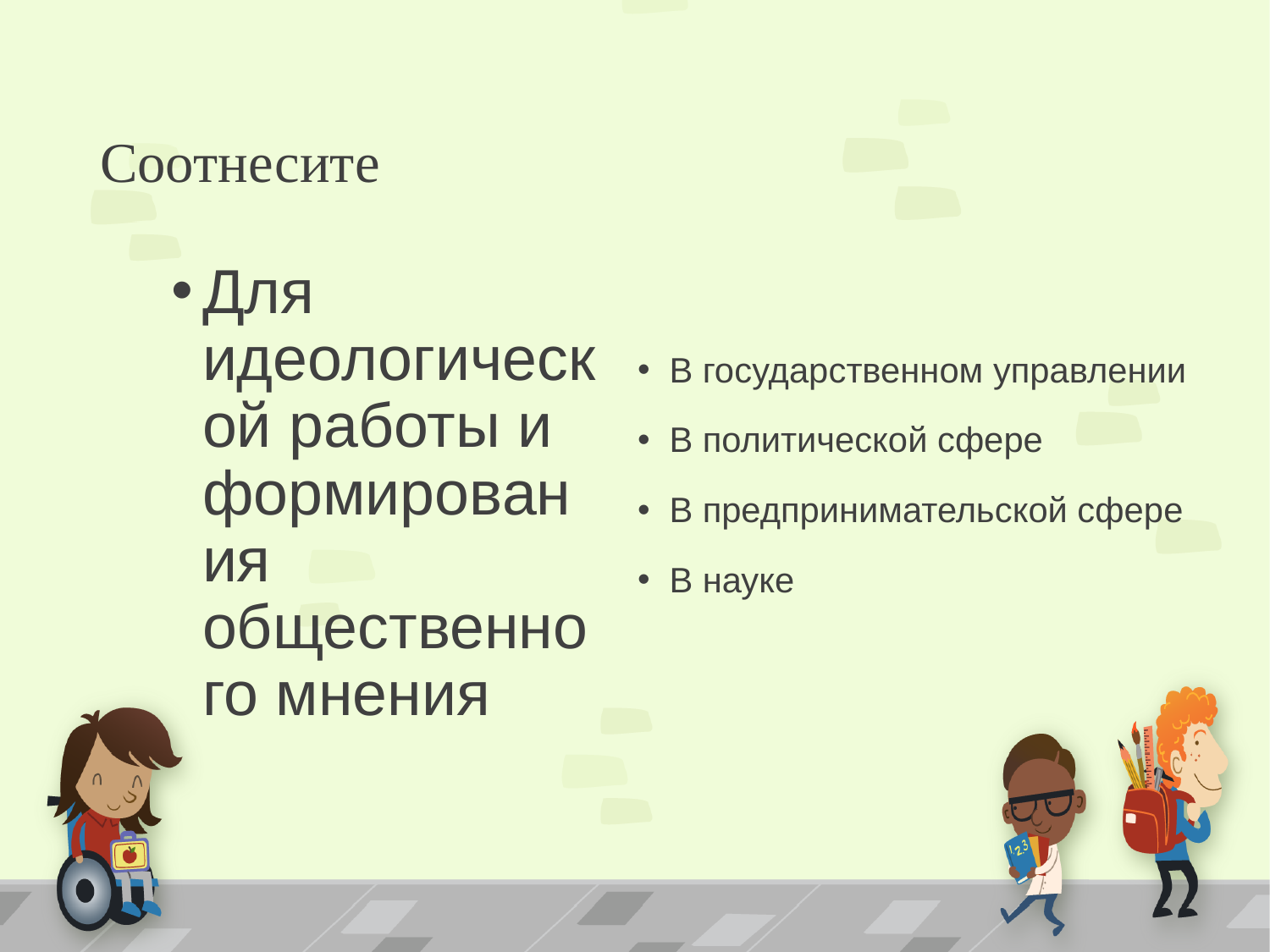

# Соотнесите
Для идеологической работы и формирования общественного мнения
В государственном управлении
В политической сфере
В предпринимательской сфере
В науке